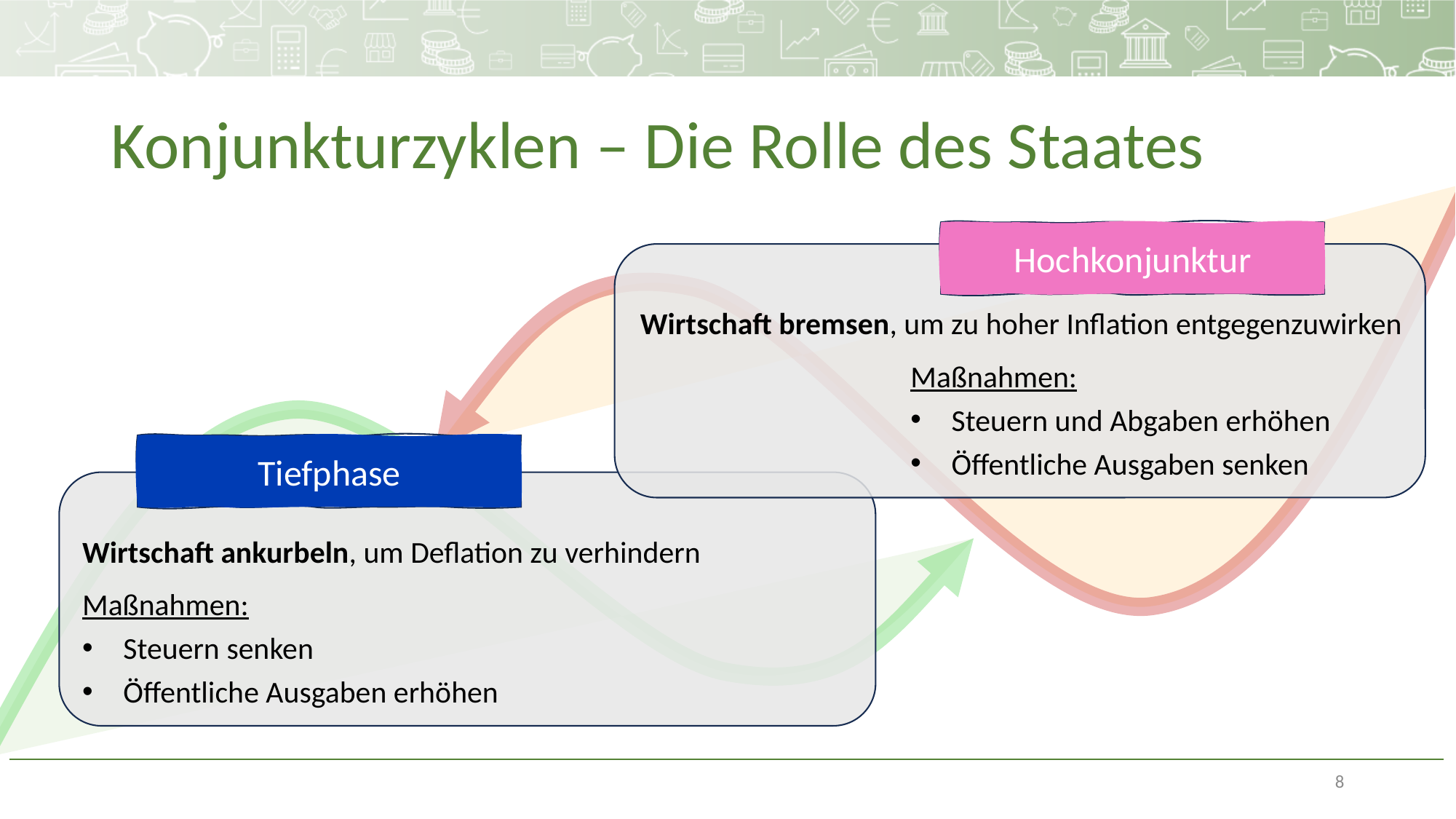

# Konjunkturzyklen – Die Rolle des Staates

Hochkonjunktur

Wirtschaft bremsen, um zu hoher Inflation entgegenzuwirken
Maßnahmen:
Steuern und Abgaben erhöhen
Öffentliche Ausgaben senken

Tiefphase

Wirtschaft ankurbeln, um Deflation zu verhindern
Maßnahmen:
Steuern senken
Öffentliche Ausgaben erhöhen
8